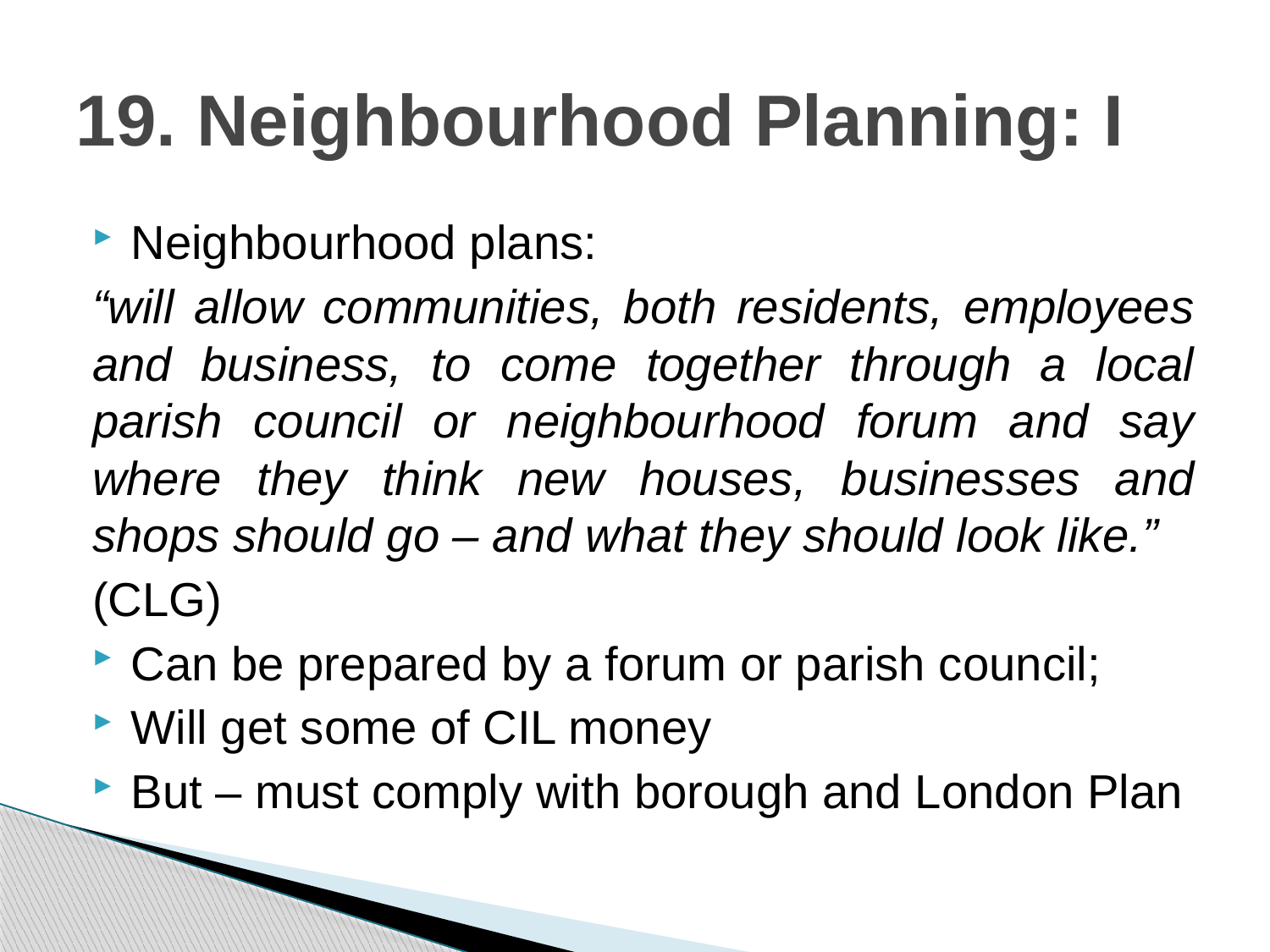

# 19. Neighbourhood Planning: I
Neighbourhood plans:
“will allow communities, both residents, employees and business, to come together through a local parish council or neighbourhood forum and say where they think new houses, businesses and shops should go – and what they should look like.”
(CLG)
Can be prepared by a forum or parish council;
Will get some of CIL money
But – must comply with borough and London Plan